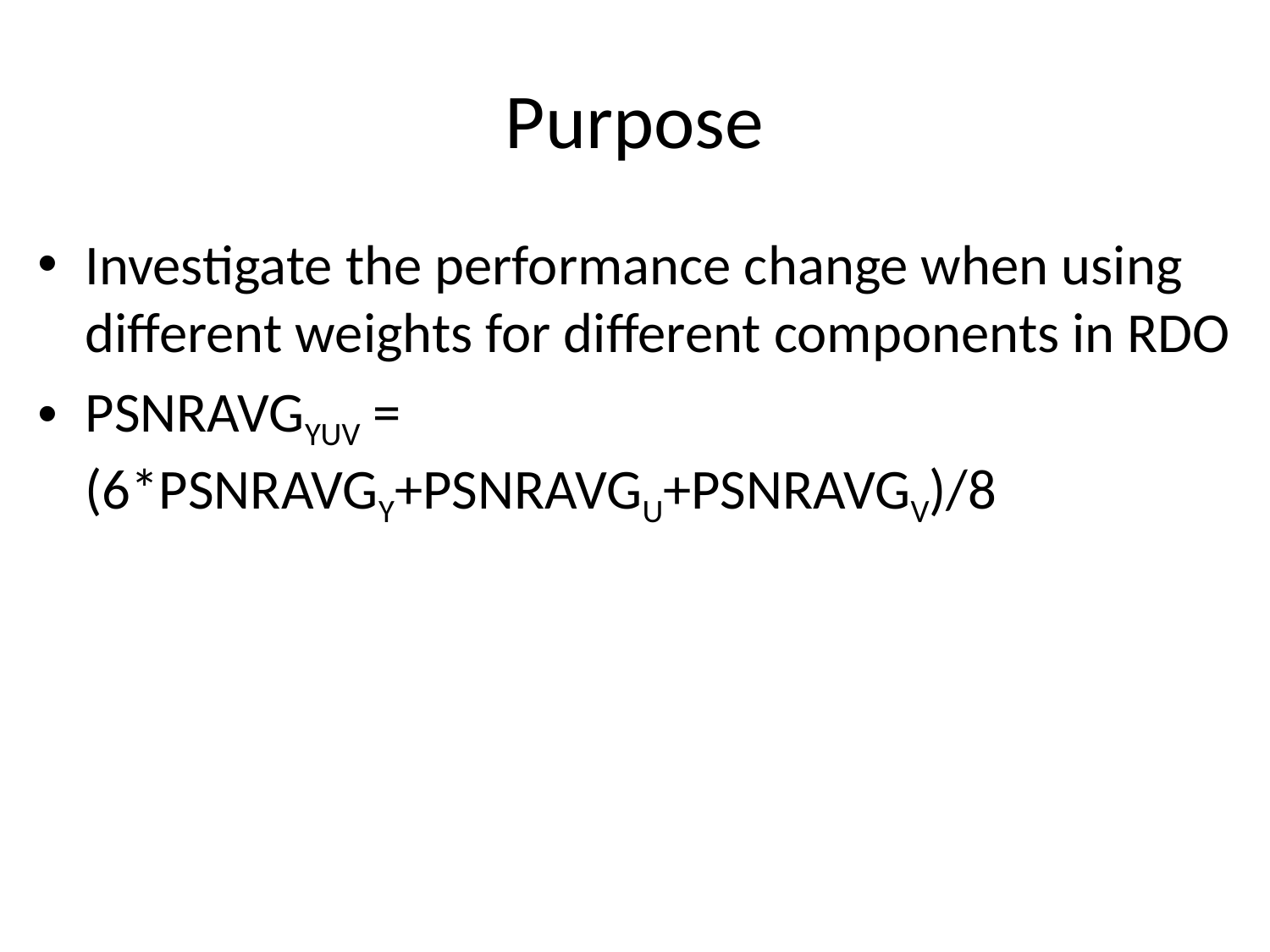

# Purpose
Investigate the performance change when using different weights for different components in RDO
PSNRAVGYUV = (6*PSNRAVGY+PSNRAVGU+PSNRAVGV)/8